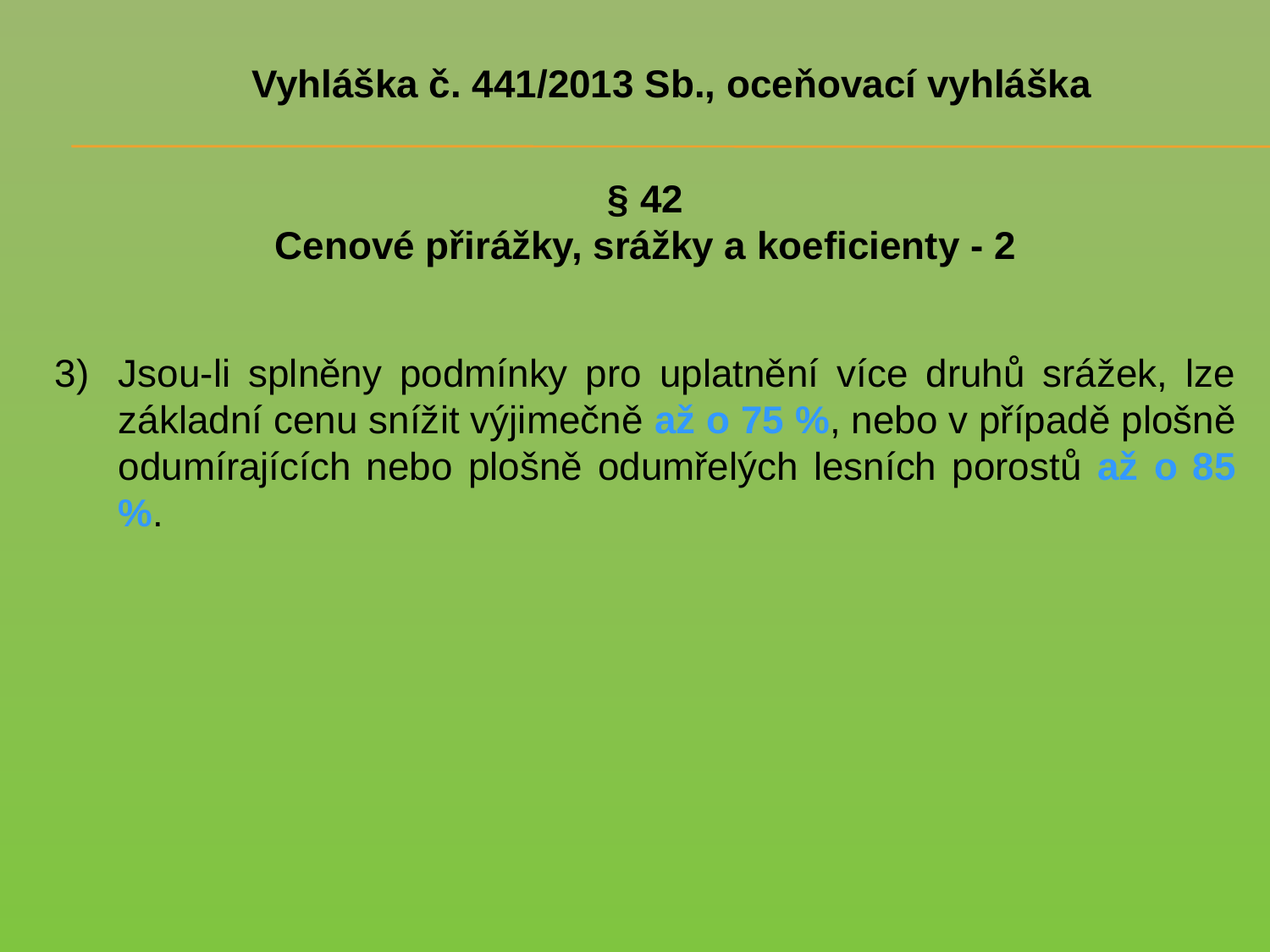

# Vyhláška č. 441/2013 Sb., oceňovací vyhláška
§ 42
Cenové přirážky, srážky a koeficienty - 2
Jsou-li splněny podmínky pro uplatnění více druhů srážek, lze základní cenu snížit výjimečně až o 75 %, nebo v případě plošně odumírajících nebo plošně odumřelých lesních porostů až o 85 %.